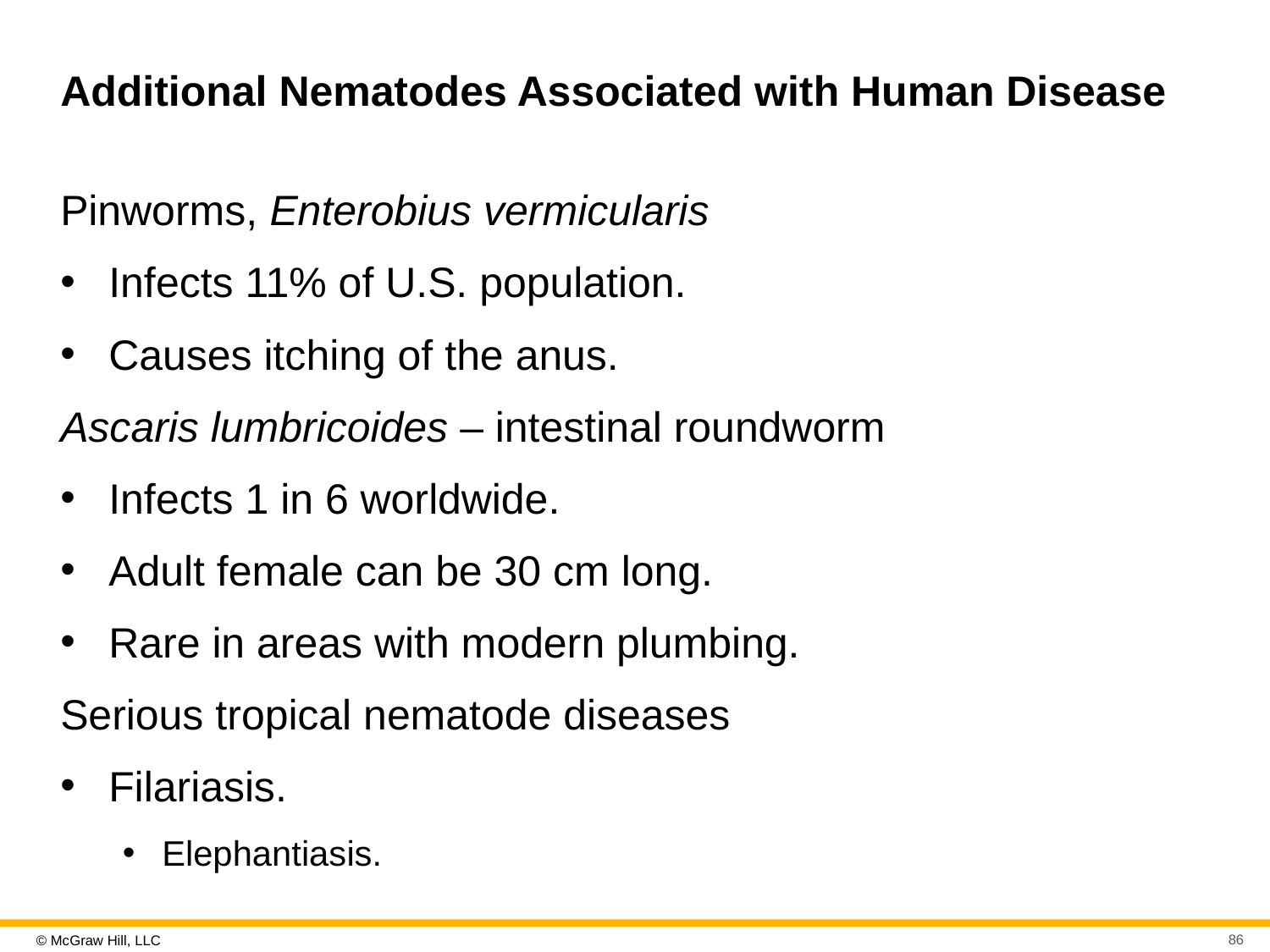

# Additional Nematodes Associated with Human Disease
Pinworms, Enterobius vermicularis
Infects 11% of U.S. population.
Causes itching of the anus.
Ascaris lumbricoides – intestinal roundworm
Infects 1 in 6 worldwide.
Adult female can be 30 cm long.
Rare in areas with modern plumbing.
Serious tropical nematode diseases
Filariasis.
Elephantiasis.
86